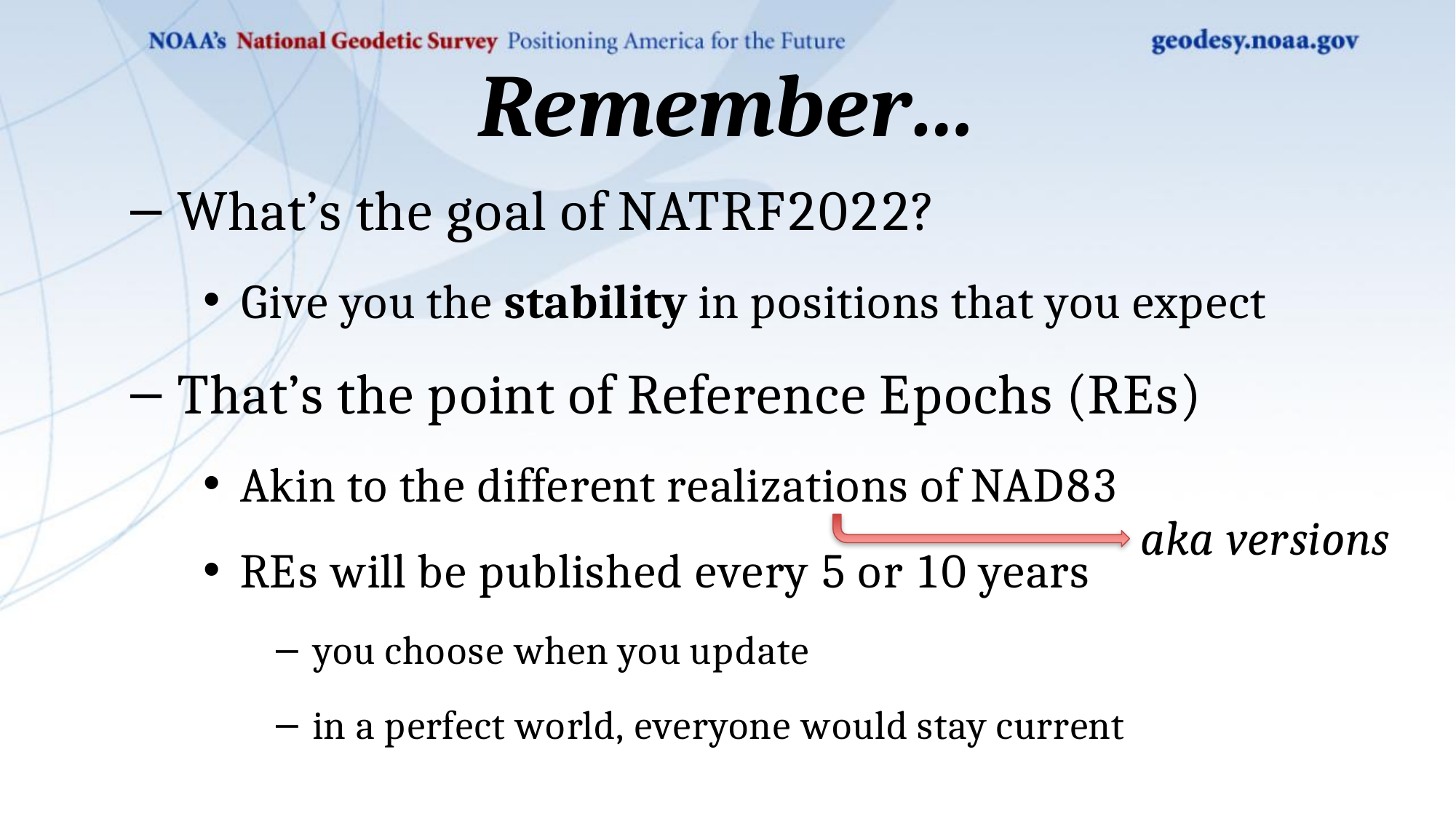

# Remember…
What’s the goal of NATRF2022?
Give you the stability in positions that you expect
That’s the point of Reference Epochs (REs)
Akin to the different realizations of NAD83
REs will be published every 5 or 10 years
you choose when you update
in a perfect world, everyone would stay current
aka versions